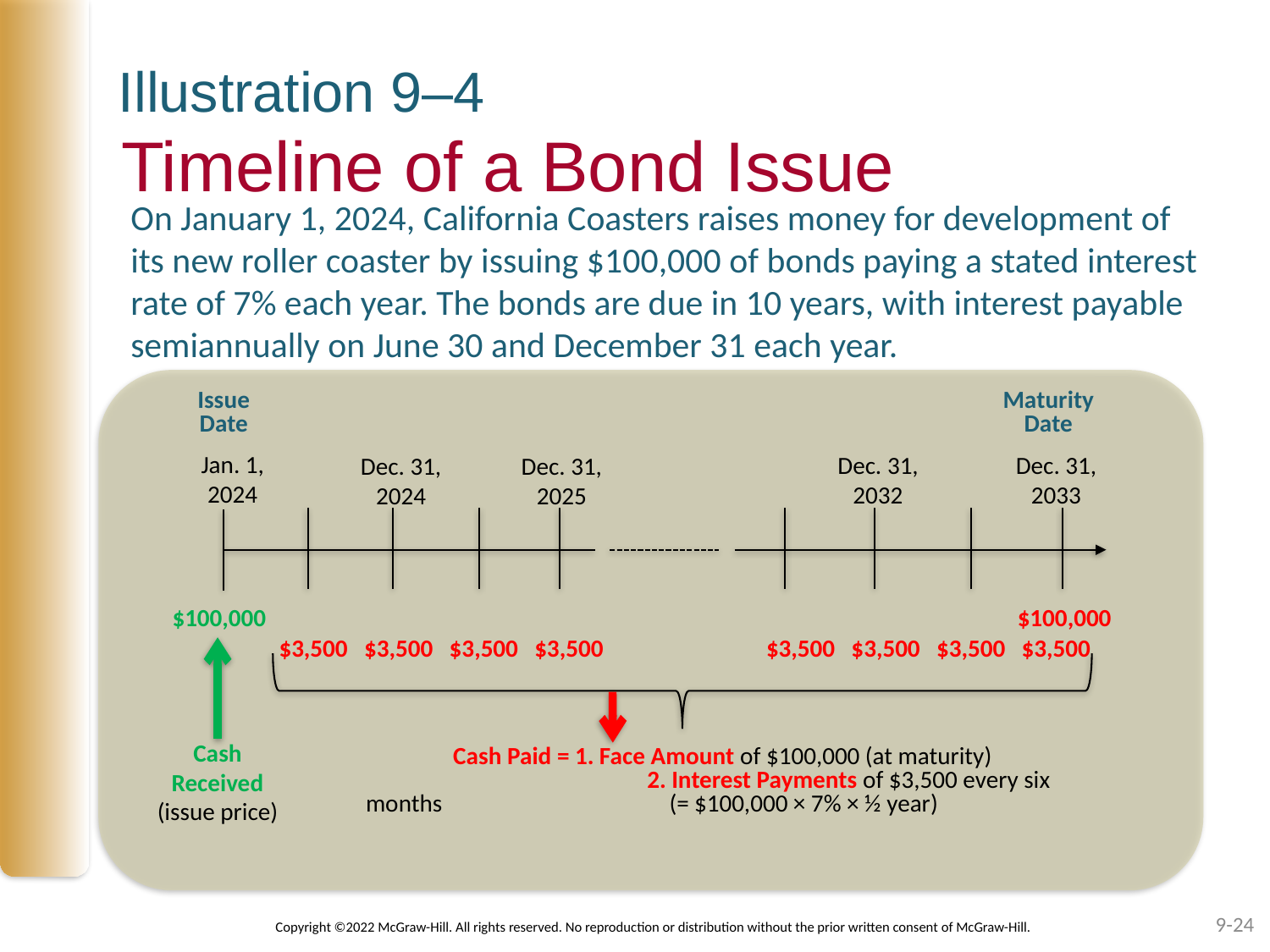

Illustration 9–4
# Timeline of a Bond Issue
On January 1, 2024, California Coasters raises money for development of its new roller coaster by issuing $100,000 of bonds paying a stated interest rate of 7% each year. The bonds are due in 10 years, with interest payable semiannually on June 30 and December 31 each year.

Issue
Date
Maturity
Date
Jan. 1,
2024
Dec. 31,
2033
Dec. 31,
2032
Dec. 31,
2025
Dec. 31,
2024
$100,000
$100,000
$3,500   $3,500   $3,500   $3,500
$3,500   $3,500   $3,500   $3,500
Cash
Received
(issue price)
Cash Paid = 1. Face Amount of $100,000 (at maturity)
          		     2. Interest Payments of $3,500 every six months		         (= $100,000 × 7% × ½ year)
9-24
Copyright ©2022 McGraw-Hill. All rights reserved. No reproduction or distribution without the prior written consent of McGraw-Hill.